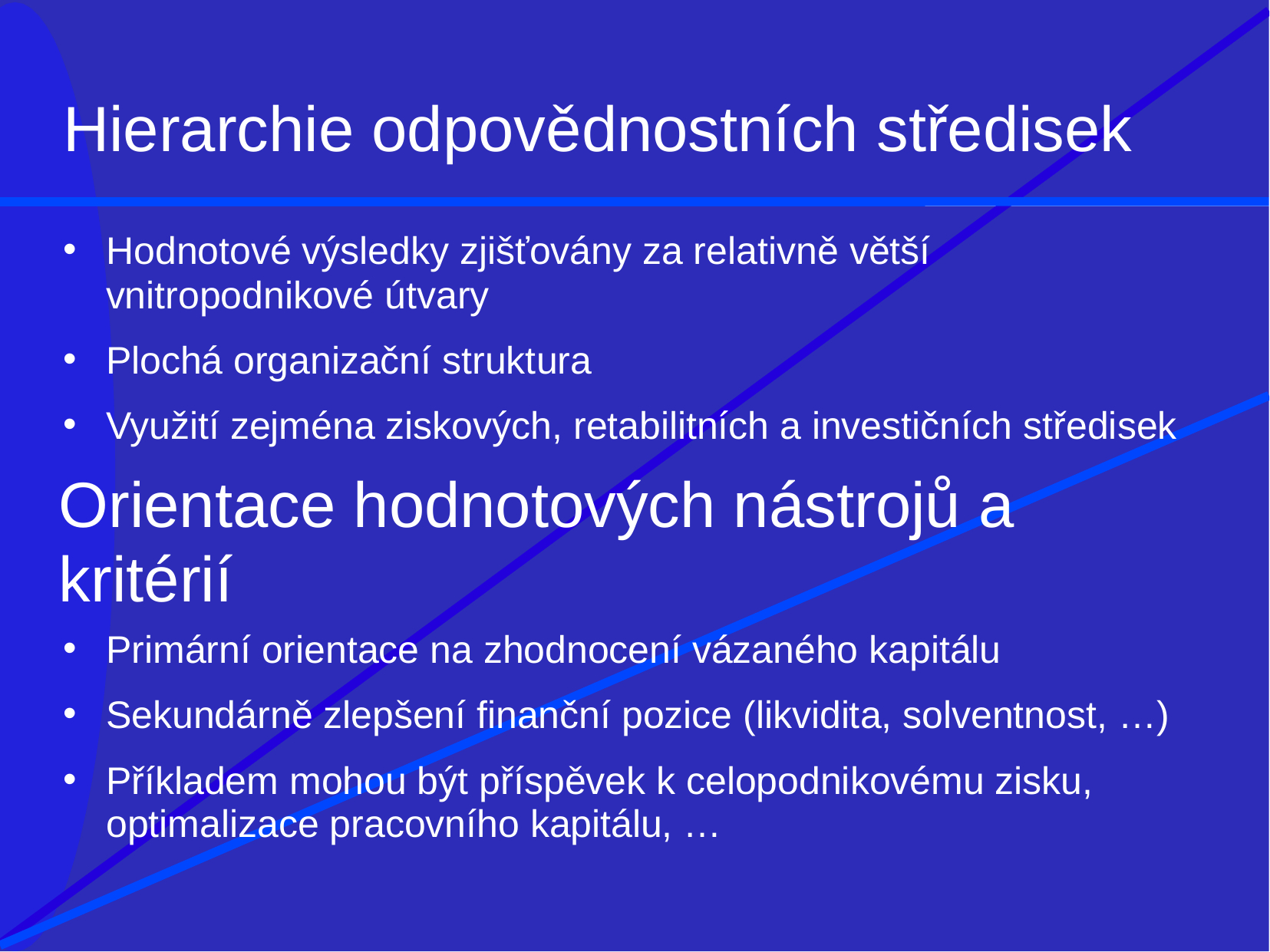

# Hierarchie odpovědnostních středisek
Hodnotové výsledky zjišťovány za relativně větší
vnitropodnikové útvary
Plochá organizační struktura
Využití zejména ziskových, retabilitních a investičních středisek
Orientace hodnotových nástrojů a
kritérií
Primární orientace na zhodnocení vázaného kapitálu
Sekundárně zlepšení finanční pozice (likvidita, solventnost, …)
Příkladem mohou být příspěvek k celopodnikovému zisku, optimalizace pracovního kapitálu, …